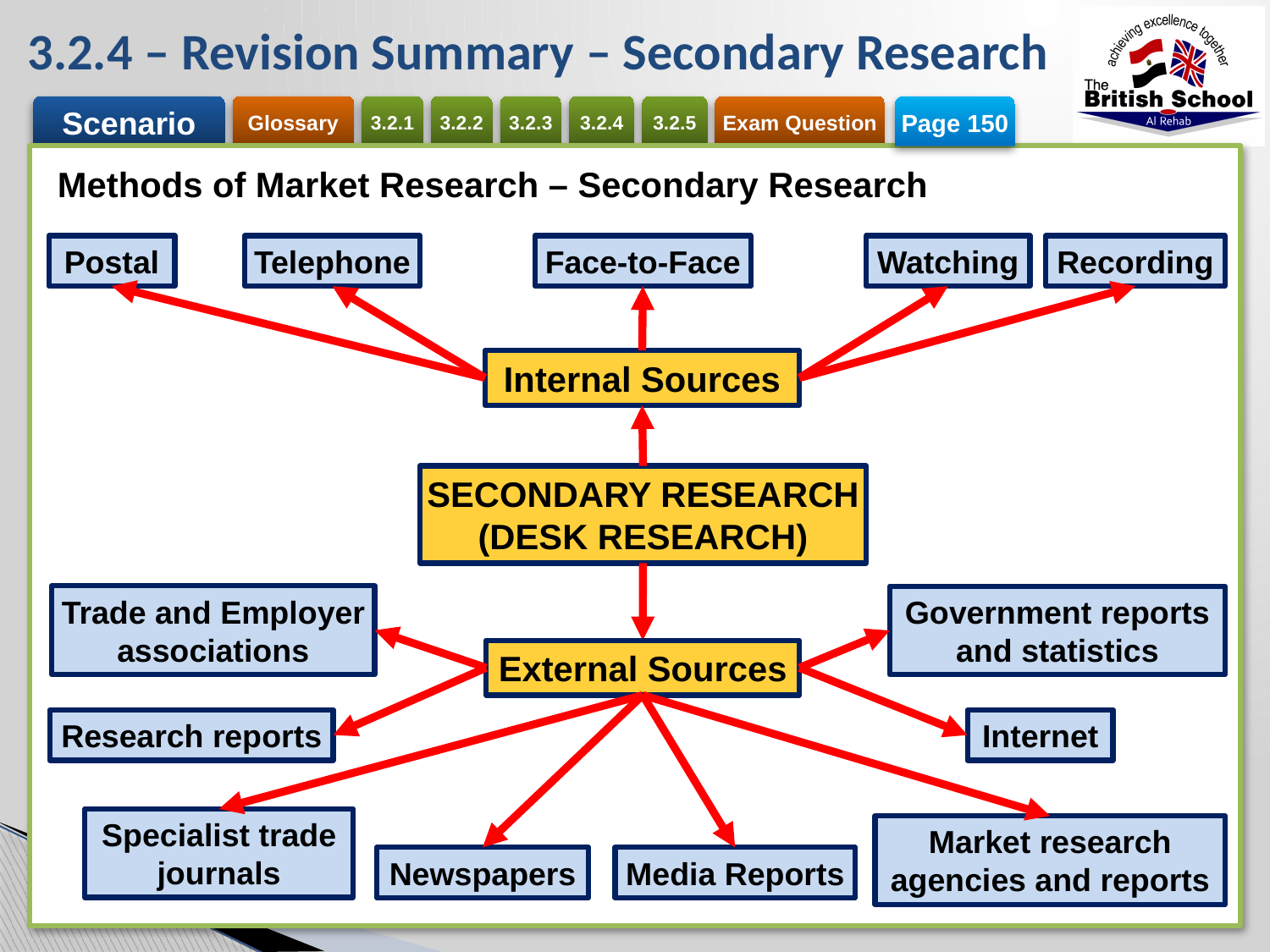

# 3.2.4 – Revision Summary – Secondary Research
Page 150
Methods of Market Research – Secondary Research
Postal
Telephone
Face-to-Face
Watching
Recording
Internal Sources
SECONDARY RESEARCH (DESK RESEARCH)
Trade and Employer associations
Government reports and statistics
External Sources
Research reports
Internet
Specialist trade journals
Market research agencies and reports
Newspapers
Media Reports